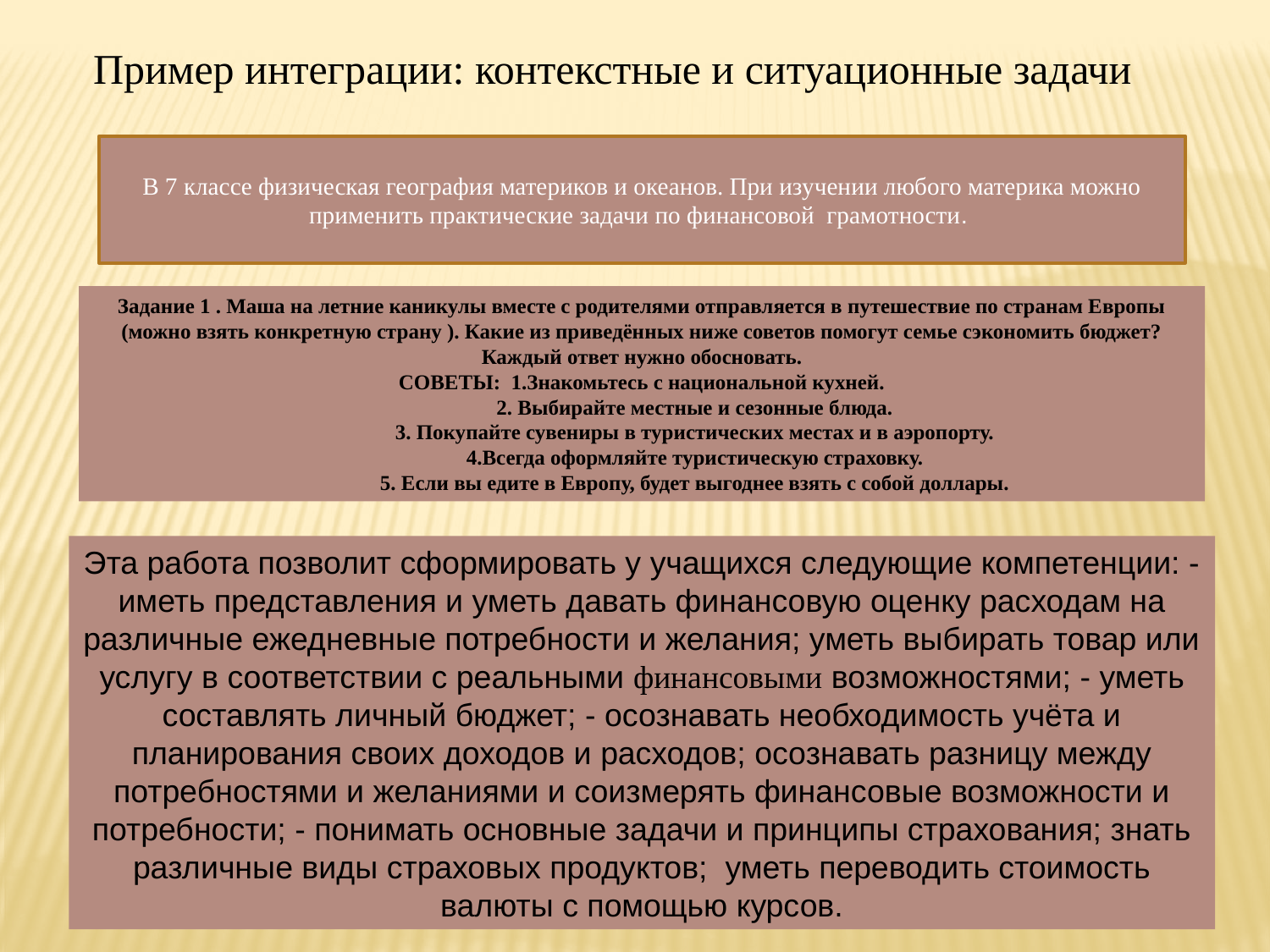

Пример интеграции: контекстные и ситуационные задачи
В 7 классе физическая география материков и океанов. При изучении любого материка можно применить практические задачи по финансовой  грамотности.
Задание 1 . Маша на летние каникулы вместе с родителями отправляется в путешествие по странам Европы (можно взять конкретную страну ). Какие из приведённых ниже советов помогут семье сэкономить бюджет? Каждый ответ нужно обосновать.
СОВЕТЫ:  1.Знакомьтесь с национальной кухней.
                    2. Выбирайте местные и сезонные блюда.
                    3. Покупайте сувениры в туристических местах и в аэропорту.
                    4.Всегда оформляйте туристическую страховку.
                    5. Если вы едите в Европу, будет выгоднее взять с собой доллары.
Эта работа позволит сформировать у учащихся следующие компетенции: - иметь представления и уметь давать финансовую оценку расходам на различные ежедневные потребности и желания; уметь выбирать товар или услугу в соответствии с реальными финансовыми возможностями; - уметь составлять личный бюджет; - осознавать необходимость учёта и планирования своих доходов и расходов; осознавать разницу между потребностями и желаниями и соизмерять финансовые возможности и потребности; - понимать основные задачи и принципы страхования; знать различные виды страховых продуктов;  уметь переводить стоимость валюты с помощью курсов.